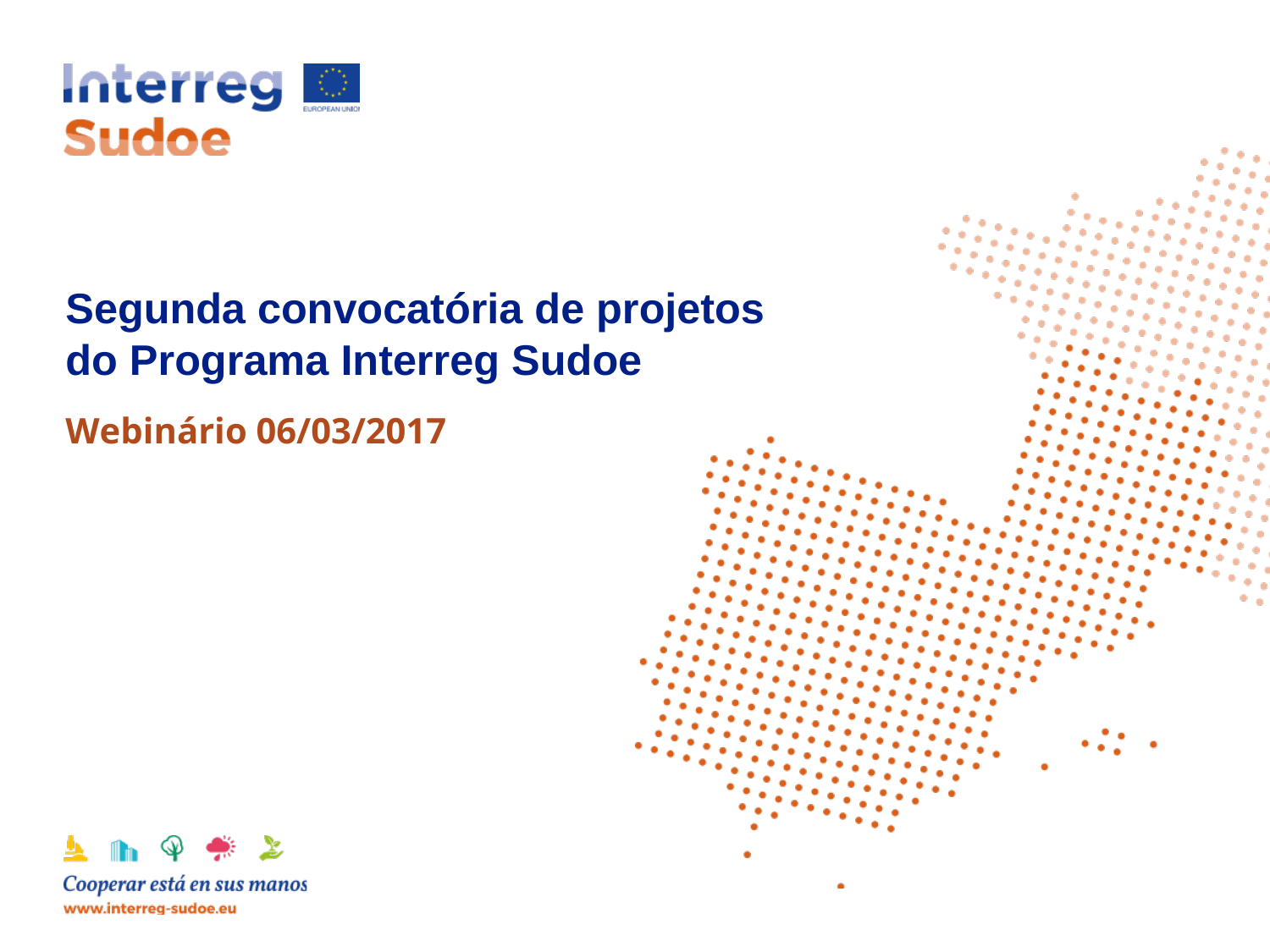

# Segunda convocatória de projetos do Programa Interreg Sudoe
Webinário 06/03/2017